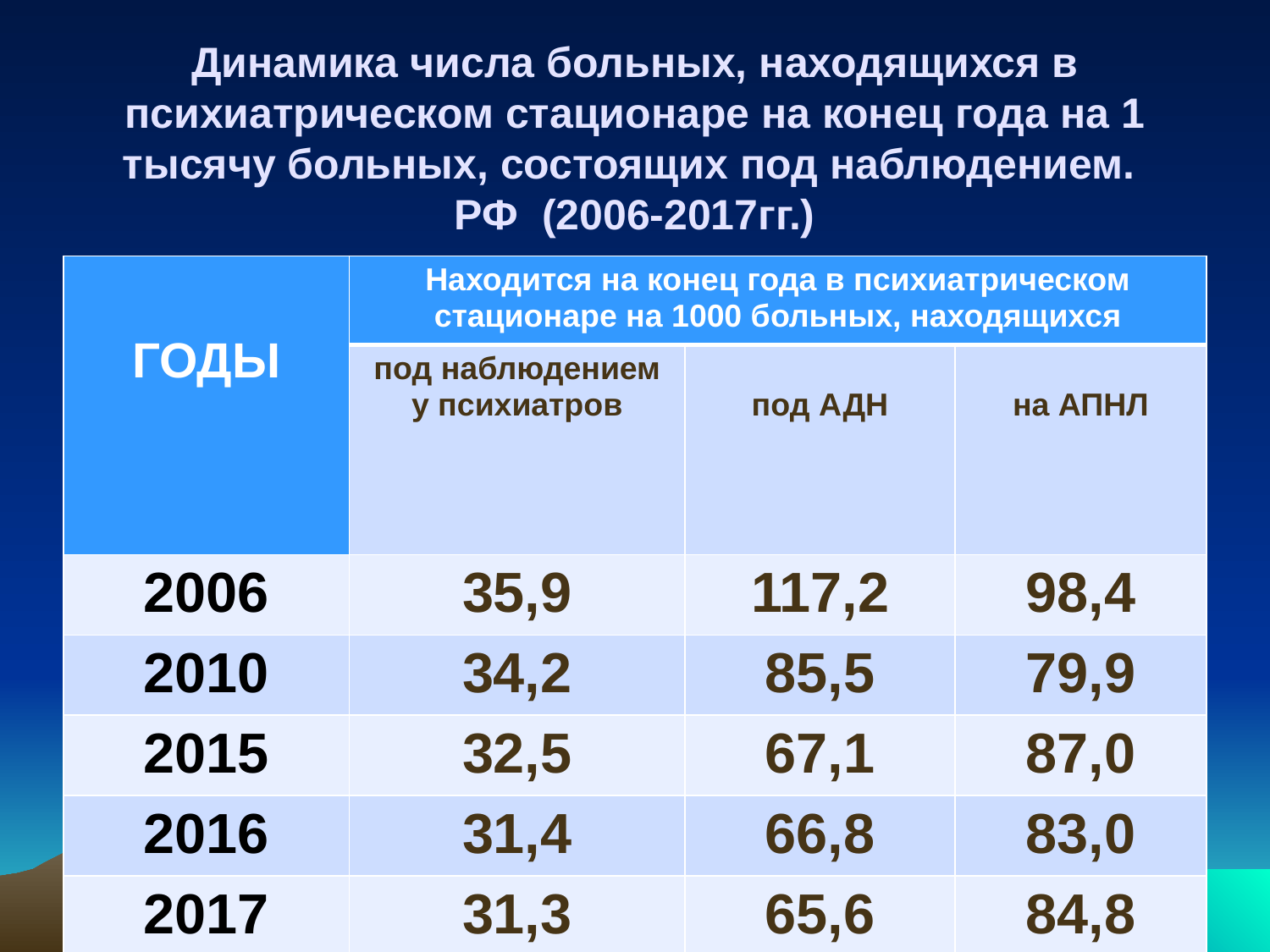

# Динамика числа больных, находящихся в психиатрическом стационаре на конец года на 1 тысячу больных, состоящих под наблюдением. РФ  (2006-2017гг.)
| ГОДЫ | Находится на конец года в психиатрическом стационаре на 1000 больных, находящихся |  |  |
| --- | --- | --- | --- |
|  | под наблюдением у психиатров | под АДН | на АПНЛ |
| 2006 | 35,9 | 117,2 | 98,4 |
| 2010 | 34,2 | 85,5 | 79,9 |
| 2015 | 32,5 | 67,1 | 87,0 |
| 2016 | 31,4 | 66,8 | 83,0 |
| 2017 | 31,3 | 65,6 | 84,8 |